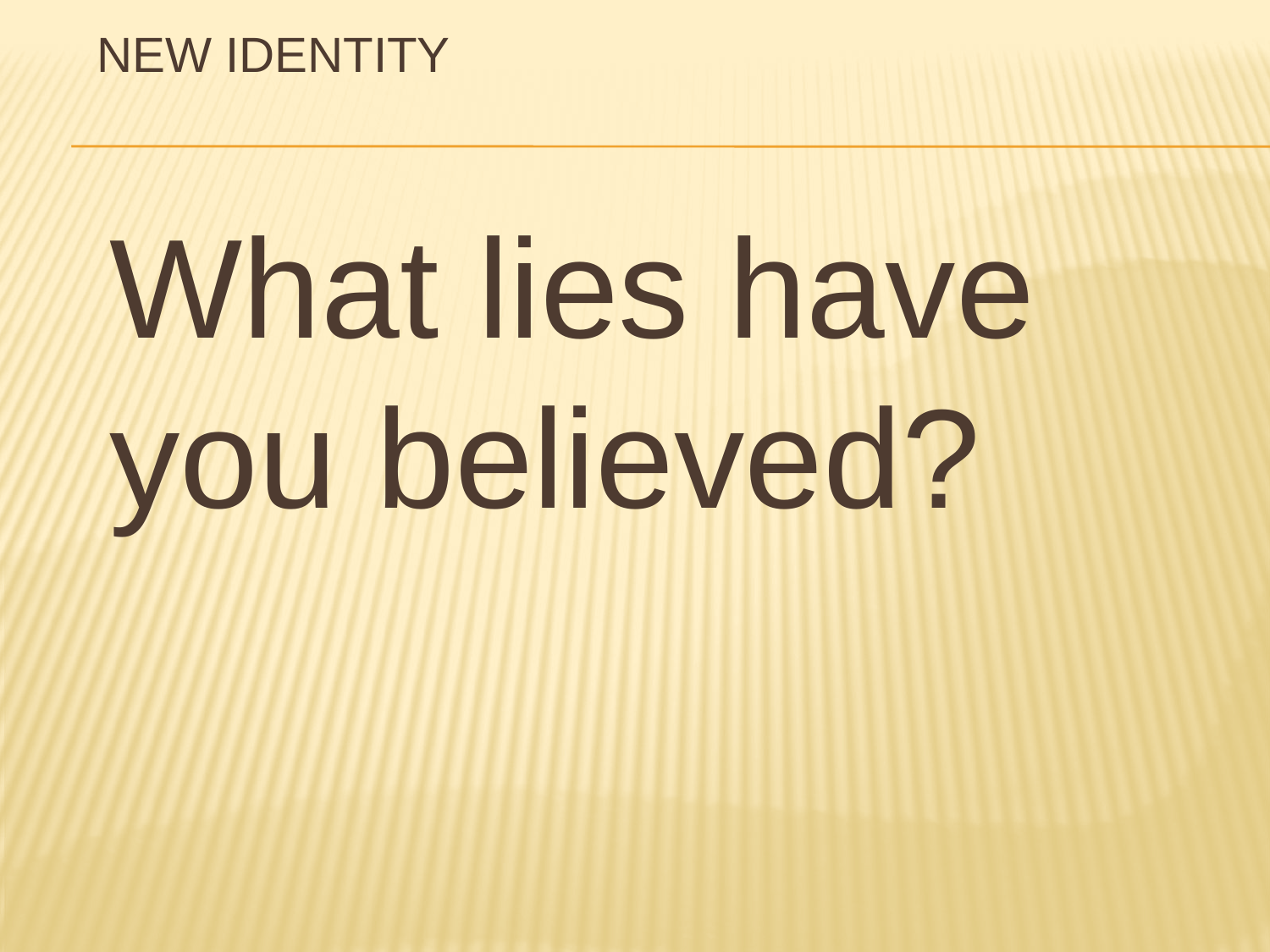

# New Identity

What lies have you believed?